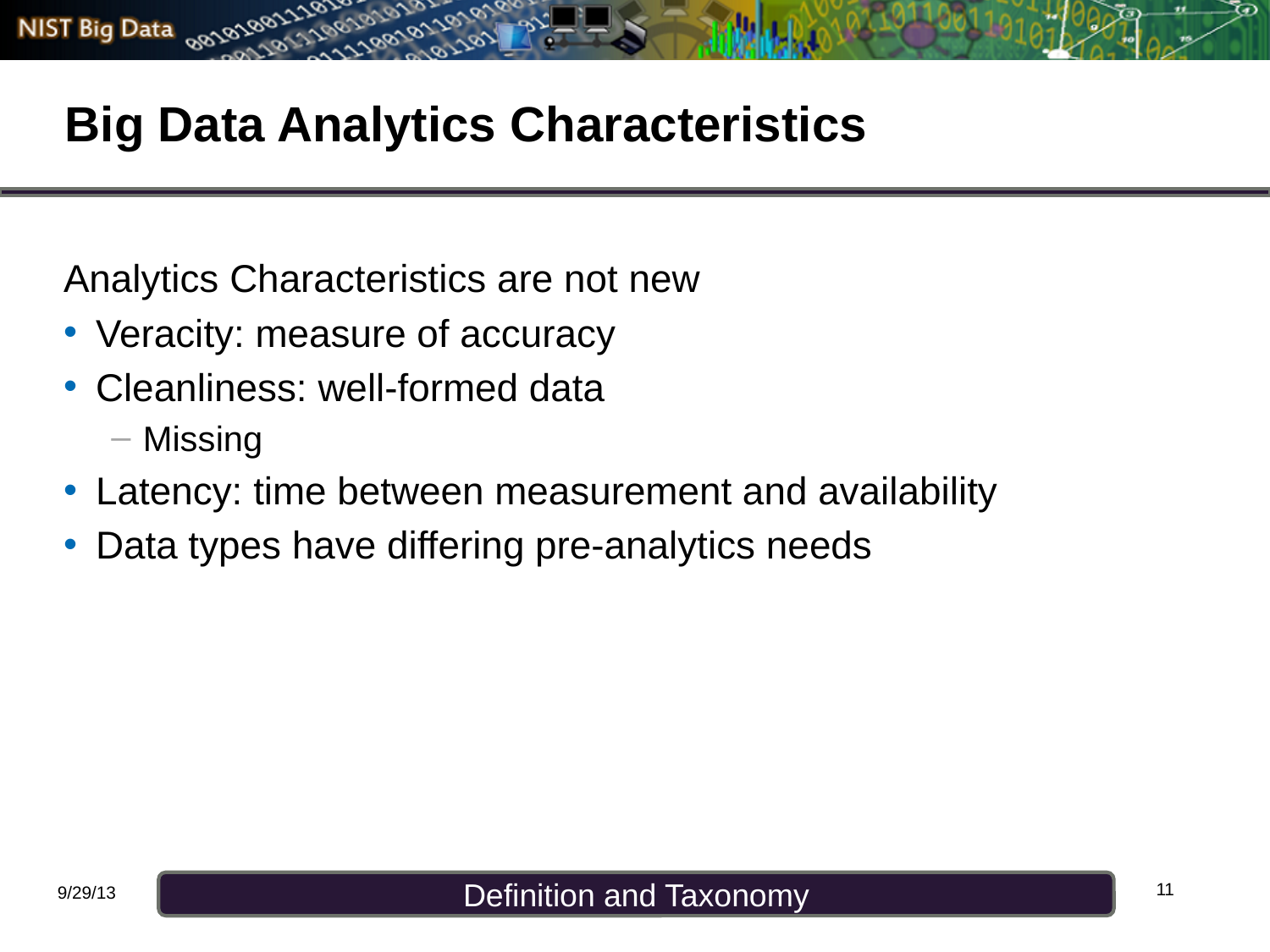

# Big Data Analytics Characteristics
Analytics Characteristics are not new
Veracity: measure of accuracy
Cleanliness: well-formed data
Missing
Latency: time between measurement and availability
Data types have differing pre-analytics needs
11